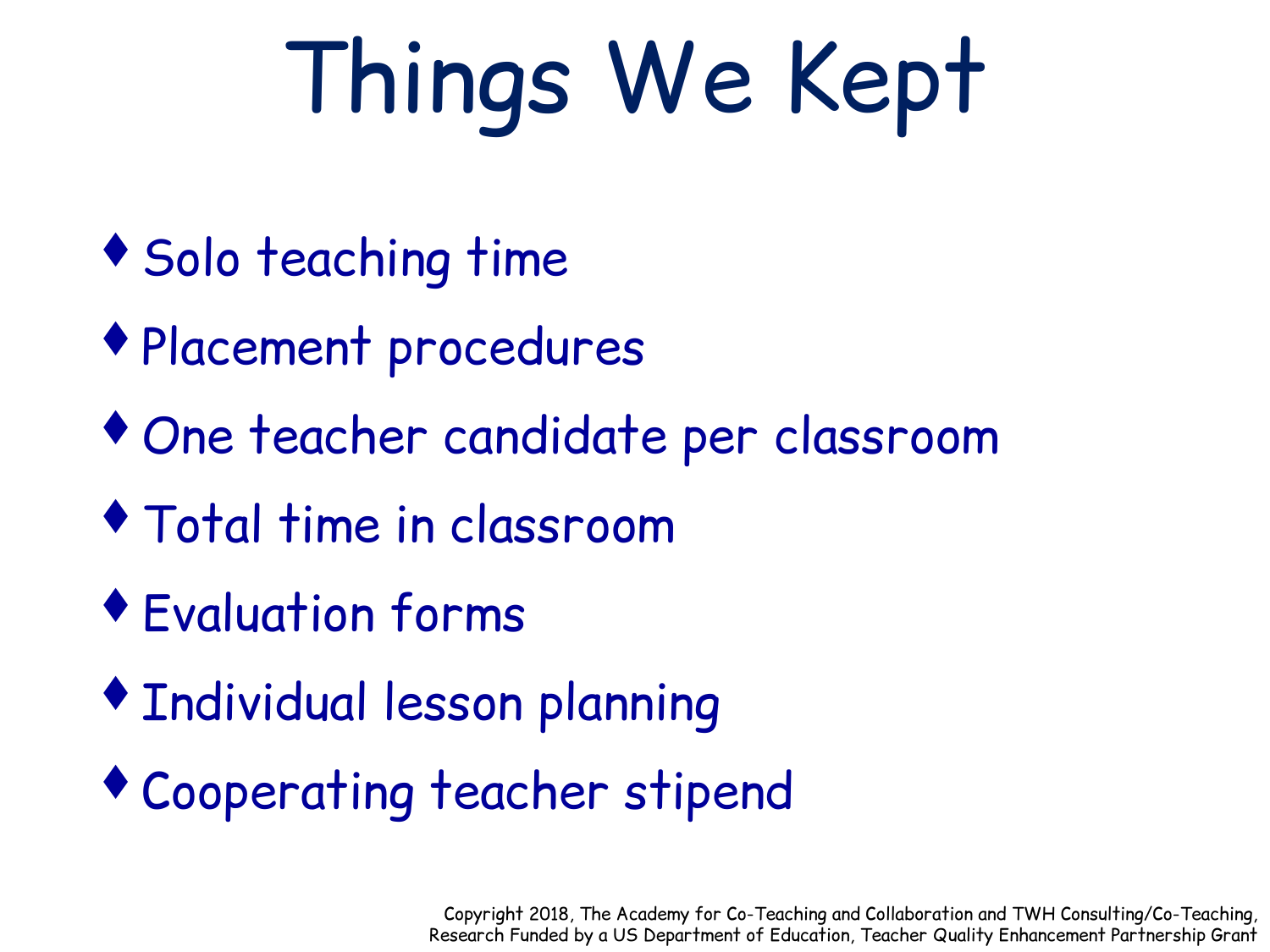

# Things We Kept
Solo teaching time
Placement procedures
One teacher candidate per classroom
Total time in classroom
Evaluation forms
Individual lesson planning
Cooperating teacher stipend
Copyright 2018, The Academy for Co-Teaching and Collaboration and TWH Consulting/Co-Teaching,
Research Funded by a US Department of Education, Teacher Quality Enhancement Partnership Grant